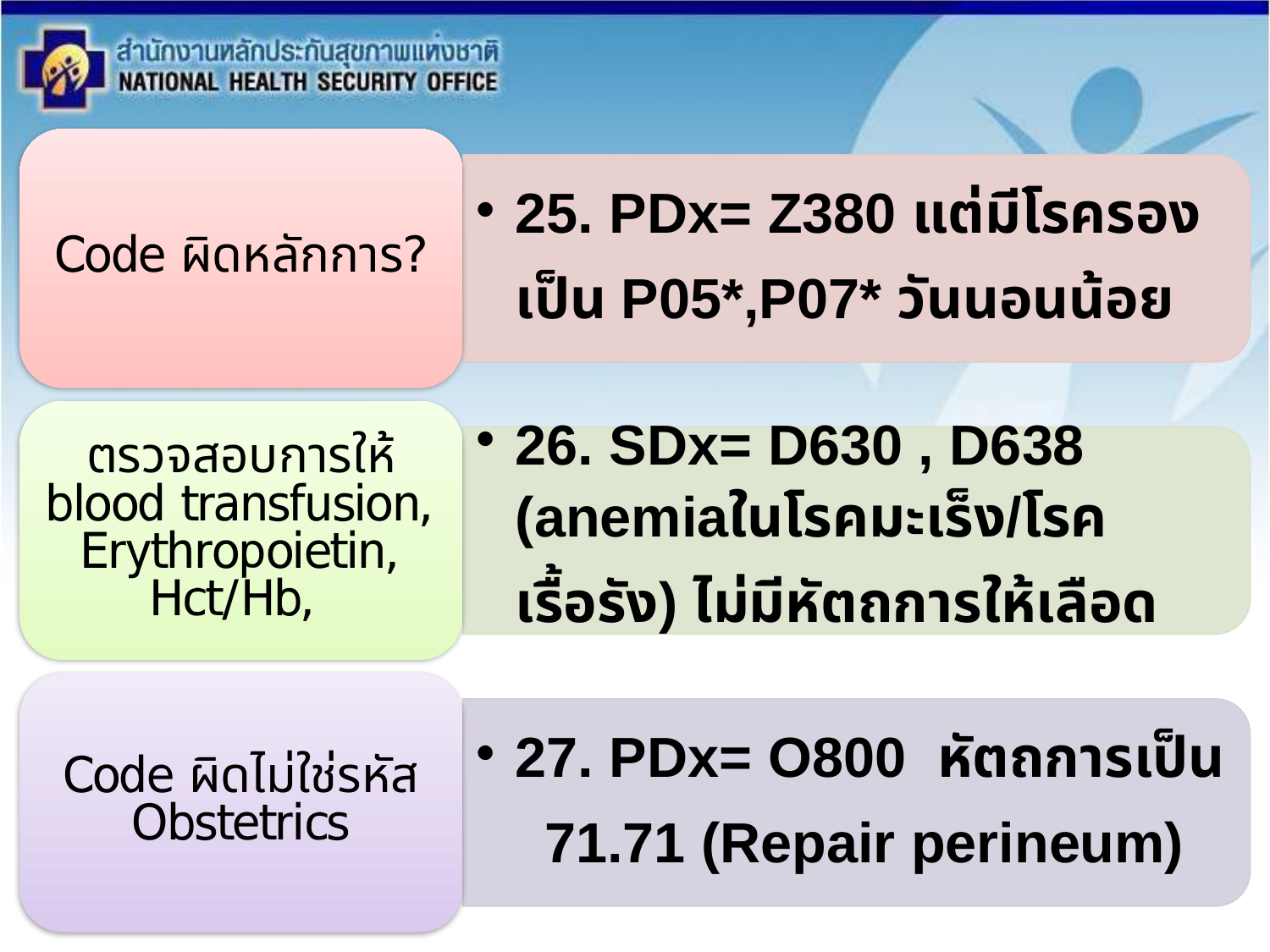

Code ผิดหลักการ?
Code ผิดไม่ใช่รหัส Obstetrics
27. PDx= O800  หัตถการเป็น   71.71 (Repair perineum)